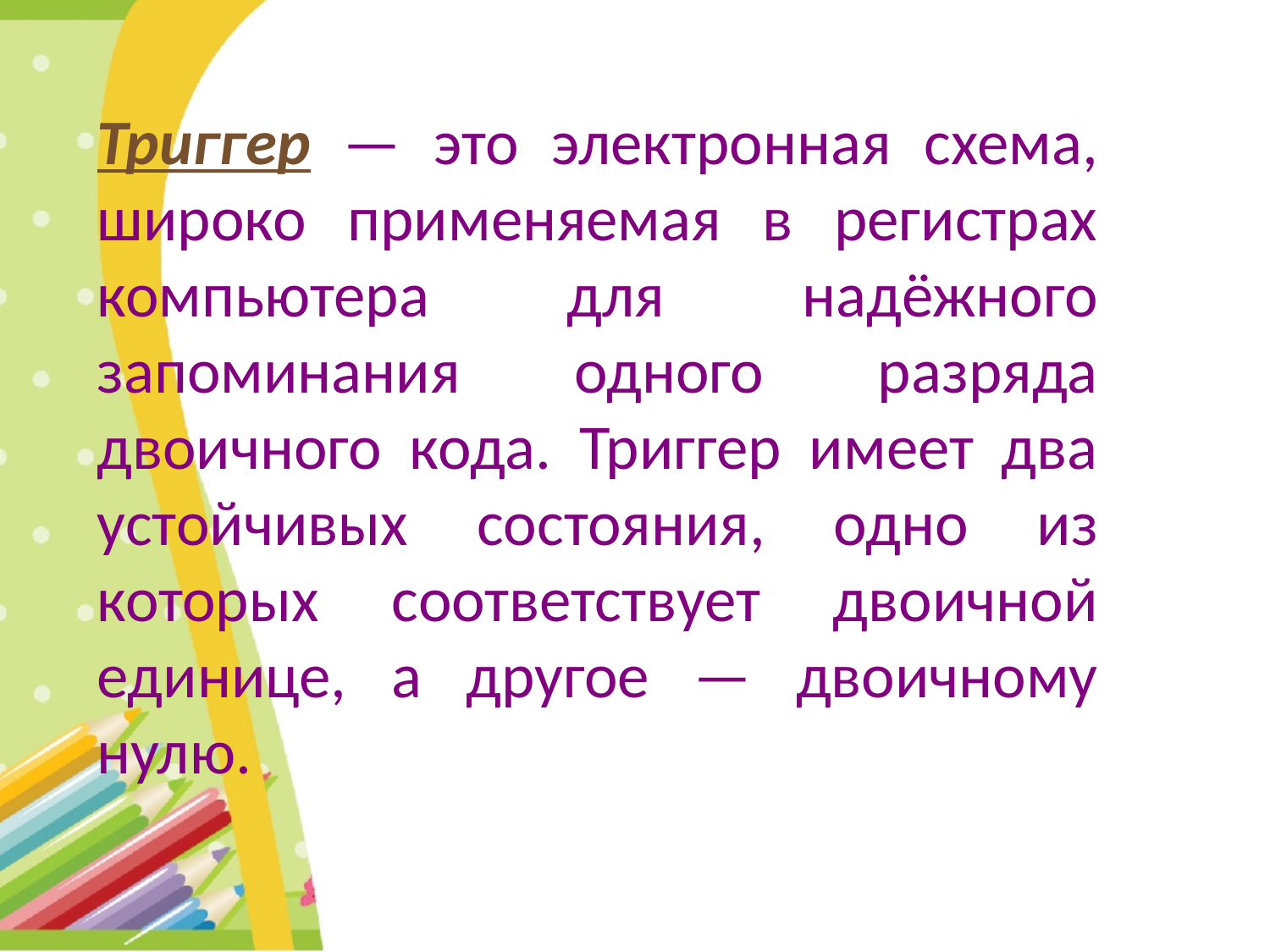

Триггер — это электронная схема, широко применяемая в регистрах компьютера для надёжного запоминания одного разряда двоичного кода. Триггер имеет два устойчивых состояния, одно из которых соответствует двоичной единице, а другое — двоичному нулю.